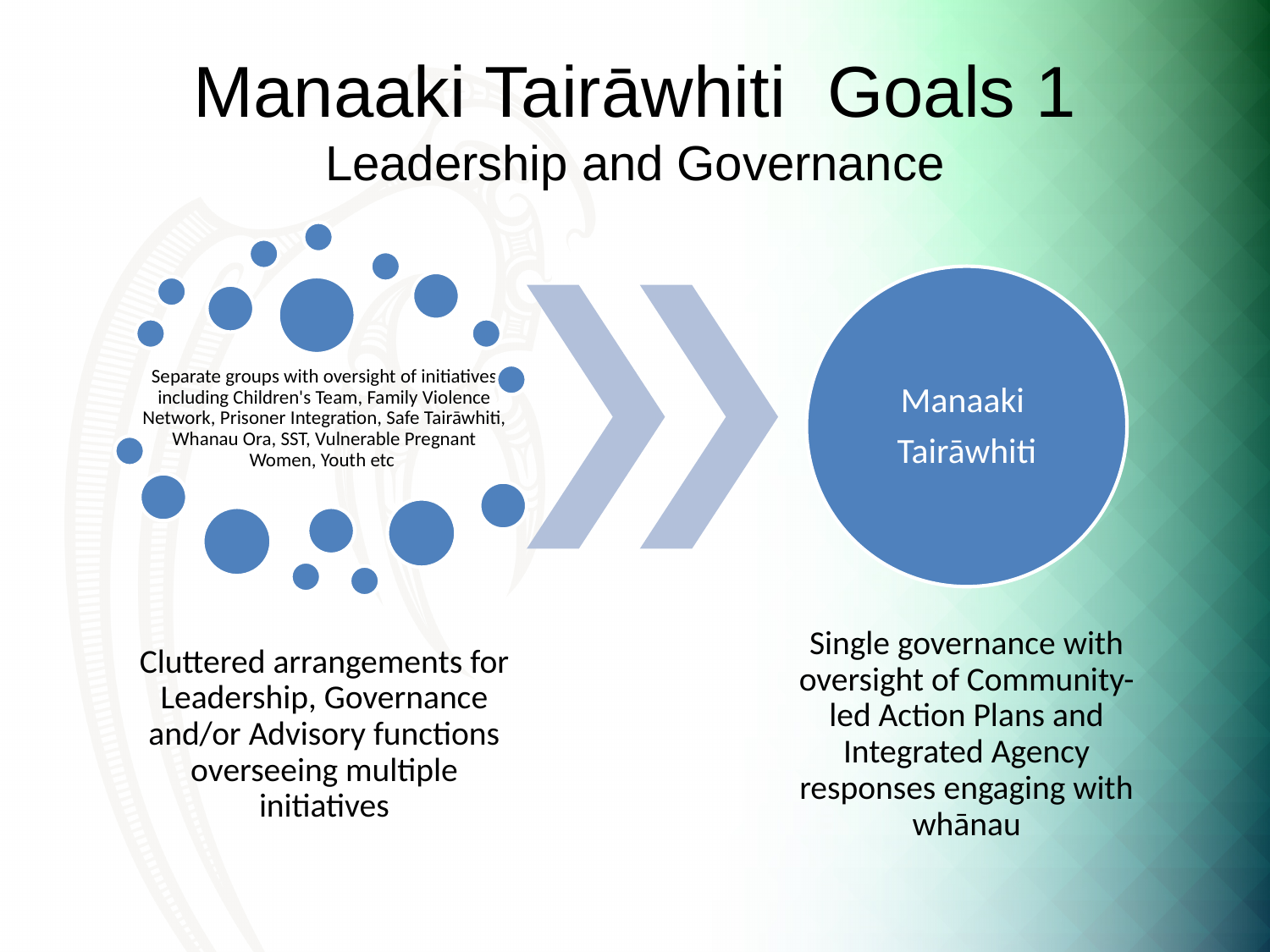

# Manaaki Tairāwhiti  Goals 1 Leadership and Governance
Separate groups with oversight of initiatives including Children's Team, Family Violence Network, Prisoner Integration, Safe Tairāwhiti, Whanau Ora, SST, Vulnerable Pregnant Women, Youth etc
Cluttered arrangements for Leadership, Governance and/or Advisory functions overseeing multiple initiatives
Manaaki
Tairāwhiti
Single governance with oversight of Community-led Action Plans and Integrated Agency responses engaging with whānau